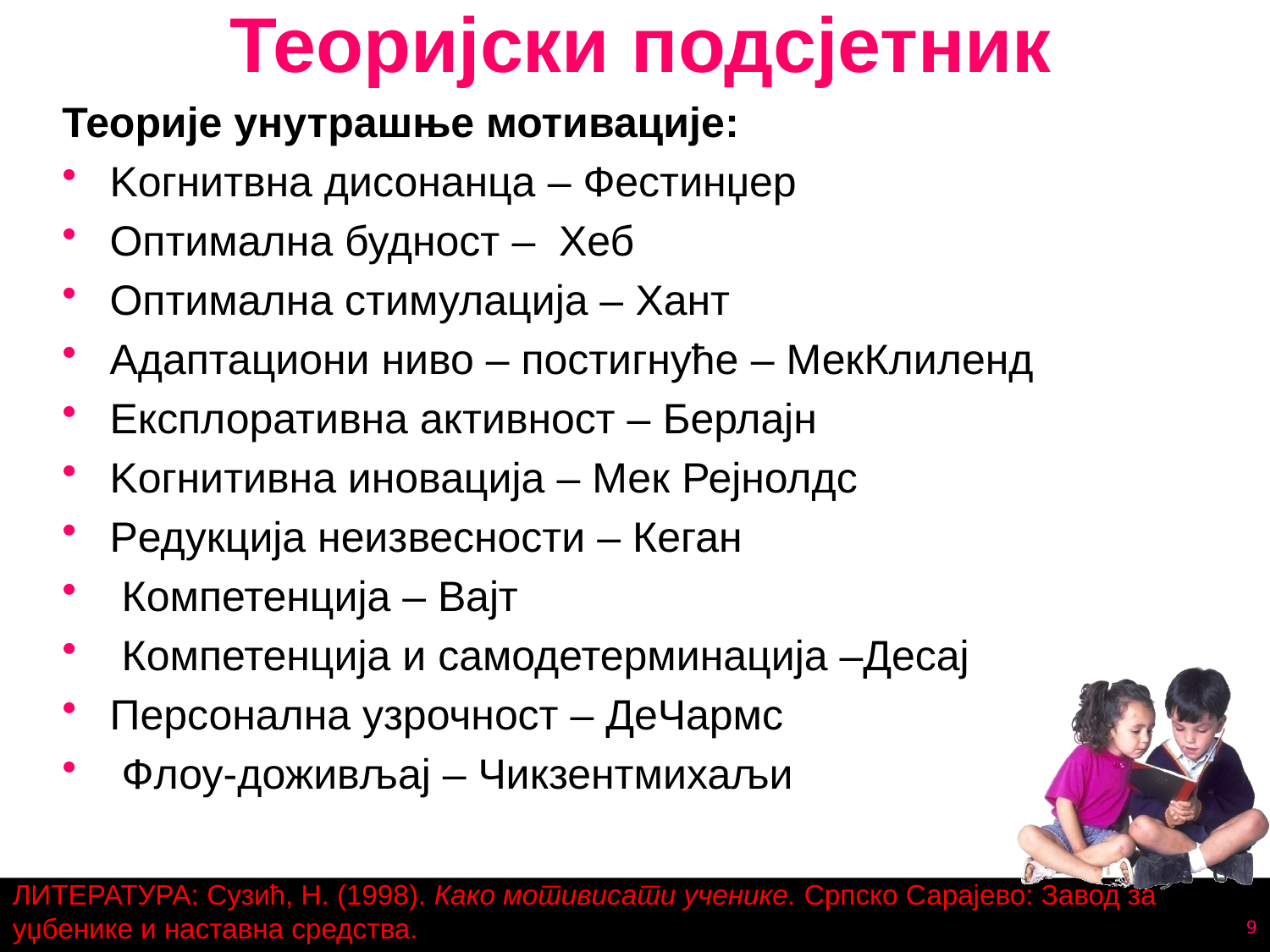

# Теоријски подсјетник
Теорије унутрашње мотивације:
Kогнитвна дисонанца – Фестинџер
Oптимална будност –  Хеб
Oптимална стимулација – Хант
Aдаптациони ниво – постигнуће – МекКлиленд
Eксплоративна активност – Берлајн
Kогнитивна иновација – Мек Рејнолдс
Редукција неизвесности – Кеган
 Компетенција – Вајт
 Компетенција и самодетерминација –Десај
Персонална узрочност – ДеЧармс
 Флоу-доживљај – Чикзентмихаљи
ЛИТЕРАТУРА: Сузић, Н. (1998). Како мотивисати ученике. Српско Сарајево: Завод за уџбенике и наставна средства.
9